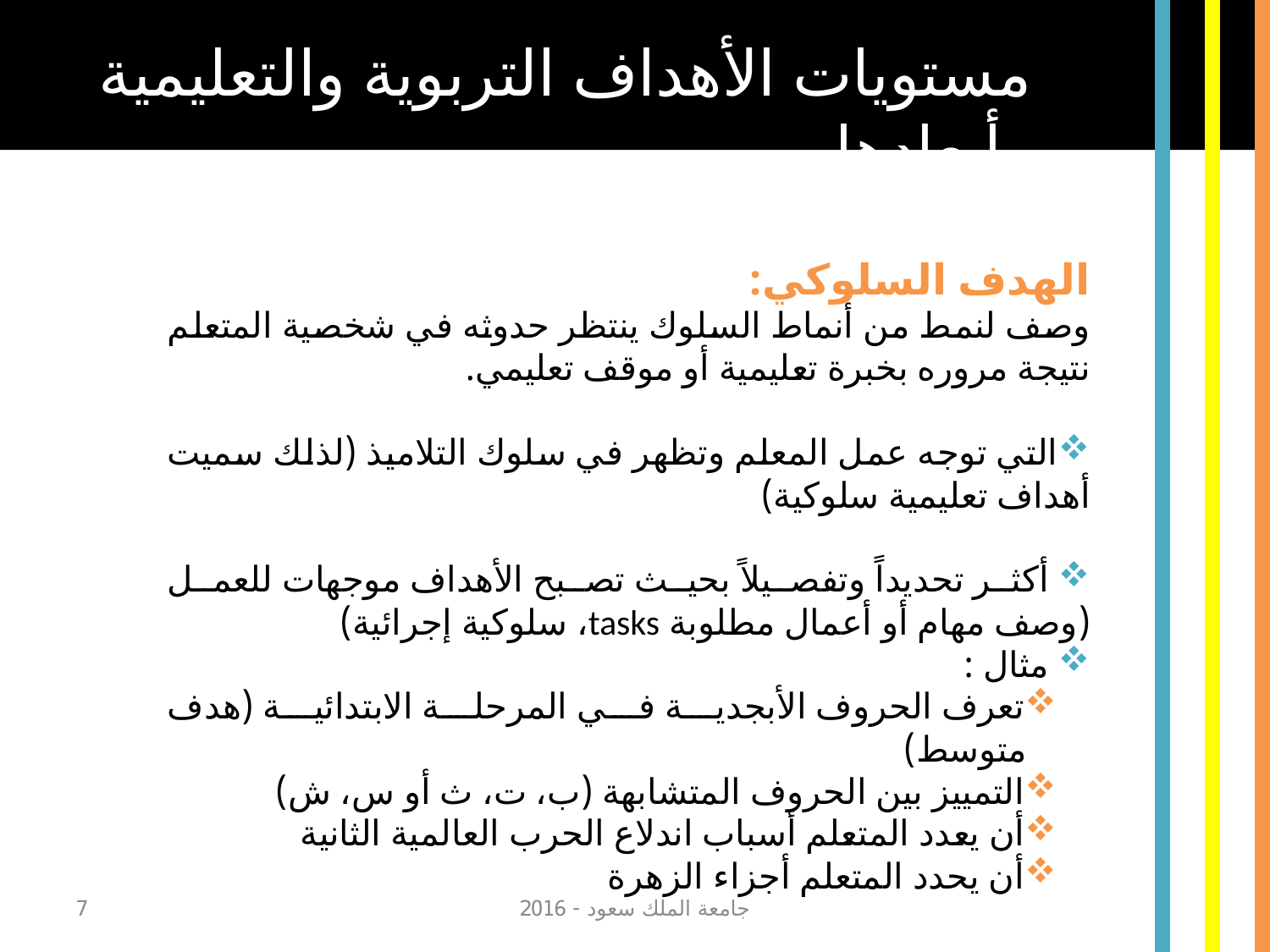

مستويات الأهداف التربوية والتعليمية وأبعادها
الهدف السلوكي:
وصف لنمط من أنماط السلوك ينتظر حدوثه في شخصية المتعلم نتيجة مروره بخبرة تعليمية أو موقف تعليمي.

التي توجه عمل المعلم وتظهر في سلوك التلاميذ (لذلك سميت أهداف تعليمية سلوكية)

 أكثر تحديداً وتفصيلاً بحيث تصبح الأهداف موجهات للعمل (وصف مهام أو أعمال مطلوبة tasks، سلوكية إجرائية)
 مثال :
تعرف الحروف الأبجدية في المرحلة الابتدائية (هدف متوسط)
التمييز بين الحروف المتشابهة (ب، ت، ث أو س، ش)
أن يعدد المتعلم أسباب اندلاع الحرب العالمية الثانية
أن يحدد المتعلم أجزاء الزهرة
7
جامعة الملك سعود - 2016